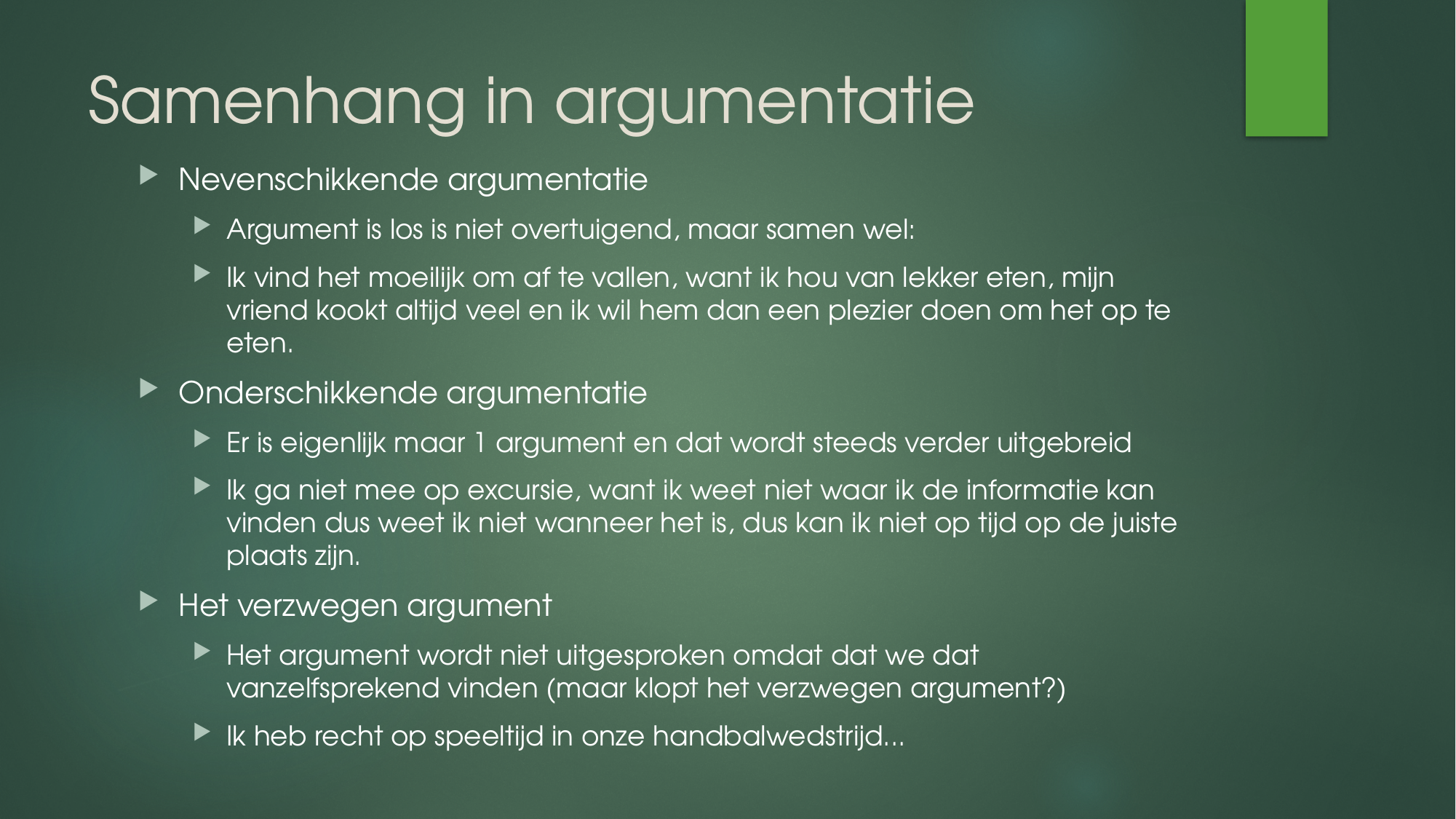

# Samenhang in argumentatie
Nevenschikkende argumentatie
Argument is los is niet overtuigend, maar samen wel:
Ik vind het moeilijk om af te vallen, want ik hou van lekker eten, mijn vriend kookt altijd veel en ik wil hem dan een plezier doen om het op te eten.
Onderschikkende argumentatie
Er is eigenlijk maar 1 argument en dat wordt steeds verder uitgebreid
Ik ga niet mee op excursie, want ik weet niet waar ik de informatie kan vinden dus weet ik niet wanneer het is, dus kan ik niet op tijd op de juiste plaats zijn.
Het verzwegen argument
Het argument wordt niet uitgesproken omdat dat we dat vanzelfsprekend vinden (maar klopt het verzwegen argument?)
Ik heb recht op speeltijd in onze handbalwedstrijd...